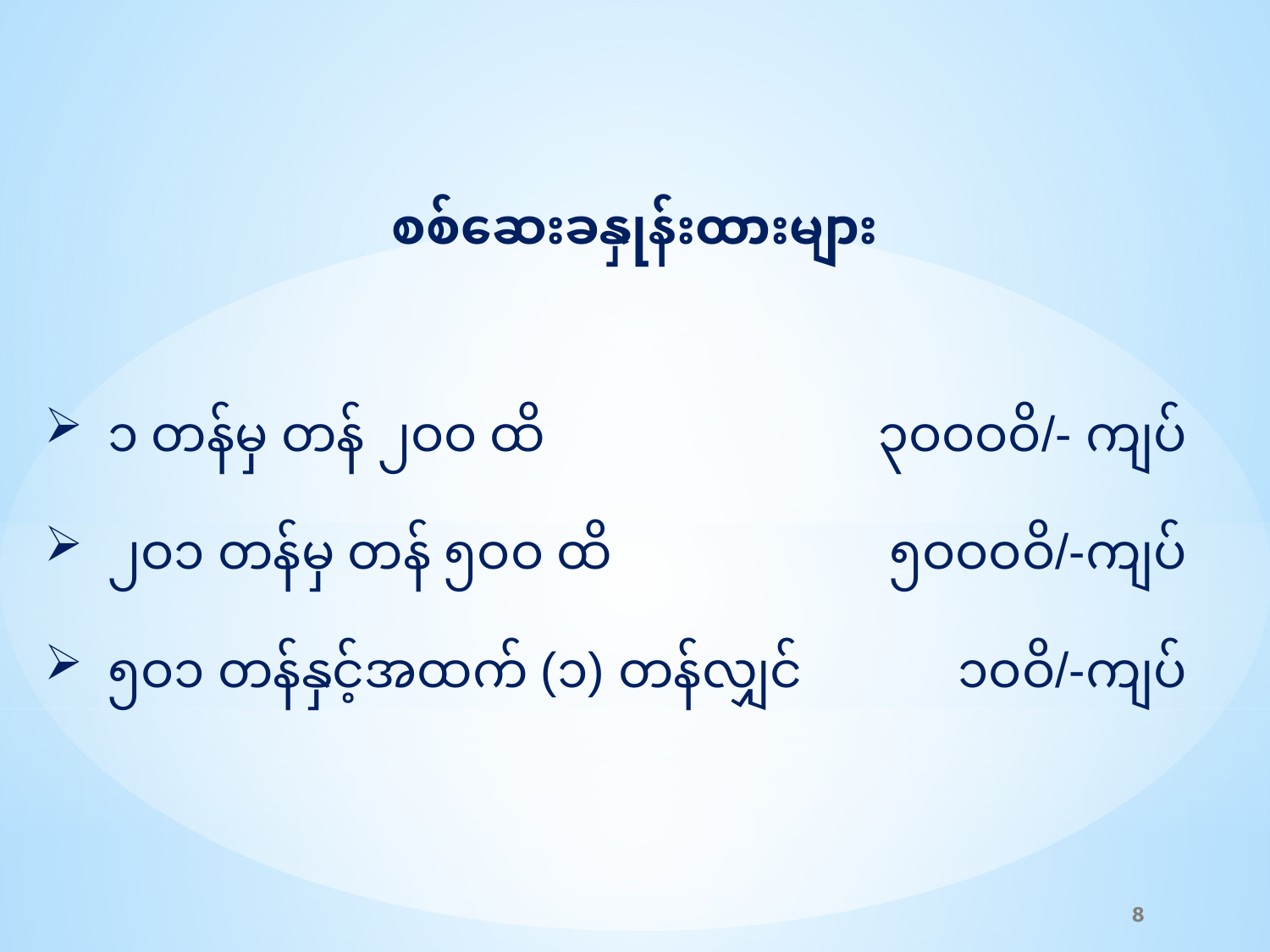

စစ်ဆေးခနှုန်းထားများ

၁ တန်မှ တန် ၂ဝဝ ထိ	၃ဝဝဝဝိ/- ကျပ်
၂ဝ၁ တန်မှ တန် ၅ဝဝ ထိ	၅ဝဝဝဝိ/-ကျပ်
၅ဝ၁ တန်နှင့်အထက် (၁) တန်လျှင်	၁ဝဝိ/-ကျပ်
8